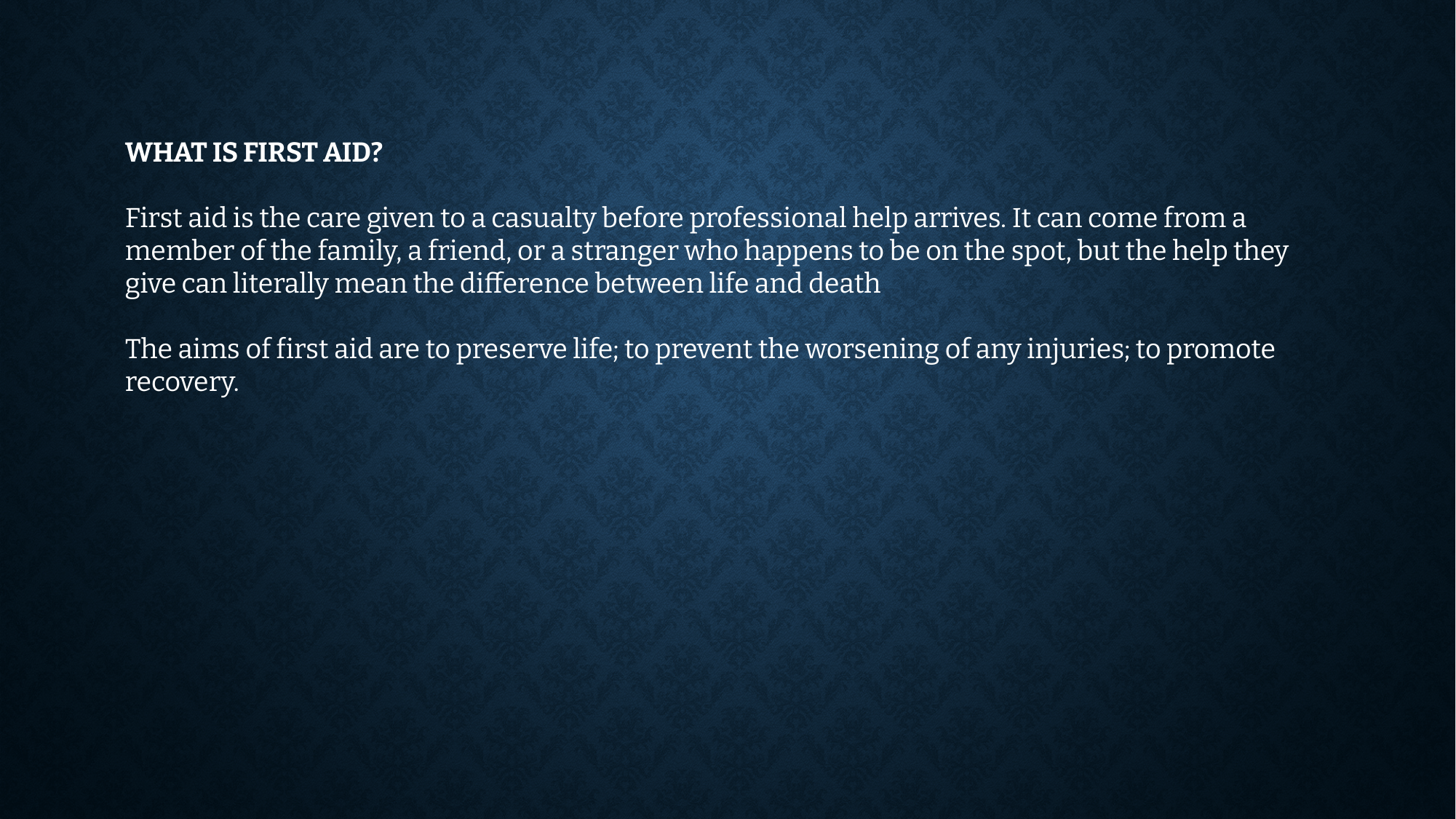

WHAT IS FIRST AID?

First aid is the care given to a casualty before professional help arrives. It can come from a member of the family, a friend, or a stranger who happens to be on the spot, but the help they give can literally mean the difference between life and death

The aims of first aid are to preserve life; to prevent the worsening of any injuries; to promote recovery.